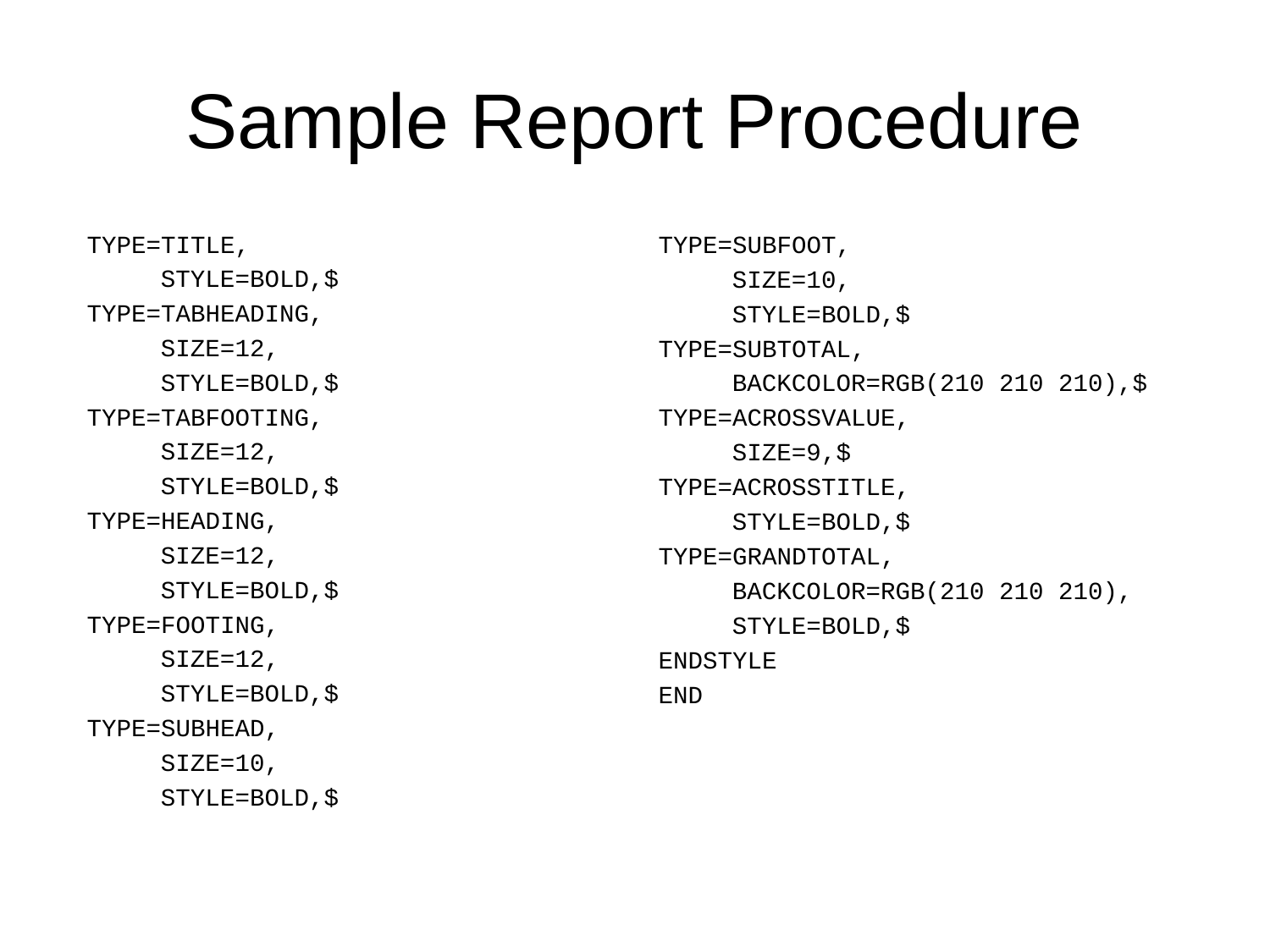

# Sample Report Procedure
TYPE=TITLE,
     STYLE=BOLD,$
TYPE=TABHEADING,
     SIZE=12,
     STYLE=BOLD,$
TYPE=TABFOOTING,
     SIZE=12,
     STYLE=BOLD,$
TYPE=HEADING,
     SIZE=12,
     STYLE=BOLD,$
TYPE=FOOTING,
     SIZE=12,
     STYLE=BOLD,$
TYPE=SUBHEAD,
     SIZE=10,
     STYLE=BOLD,$
TYPE=SUBFOOT,
     SIZE=10,
     STYLE=BOLD,$
TYPE=SUBTOTAL,
     BACKCOLOR=RGB(210 210 210),$
TYPE=ACROSSVALUE,
     SIZE=9,$
TYPE=ACROSSTITLE,
     STYLE=BOLD,$
TYPE=GRANDTOTAL,
     BACKCOLOR=RGB(210 210 210),
     STYLE=BOLD,$
ENDSTYLE
END